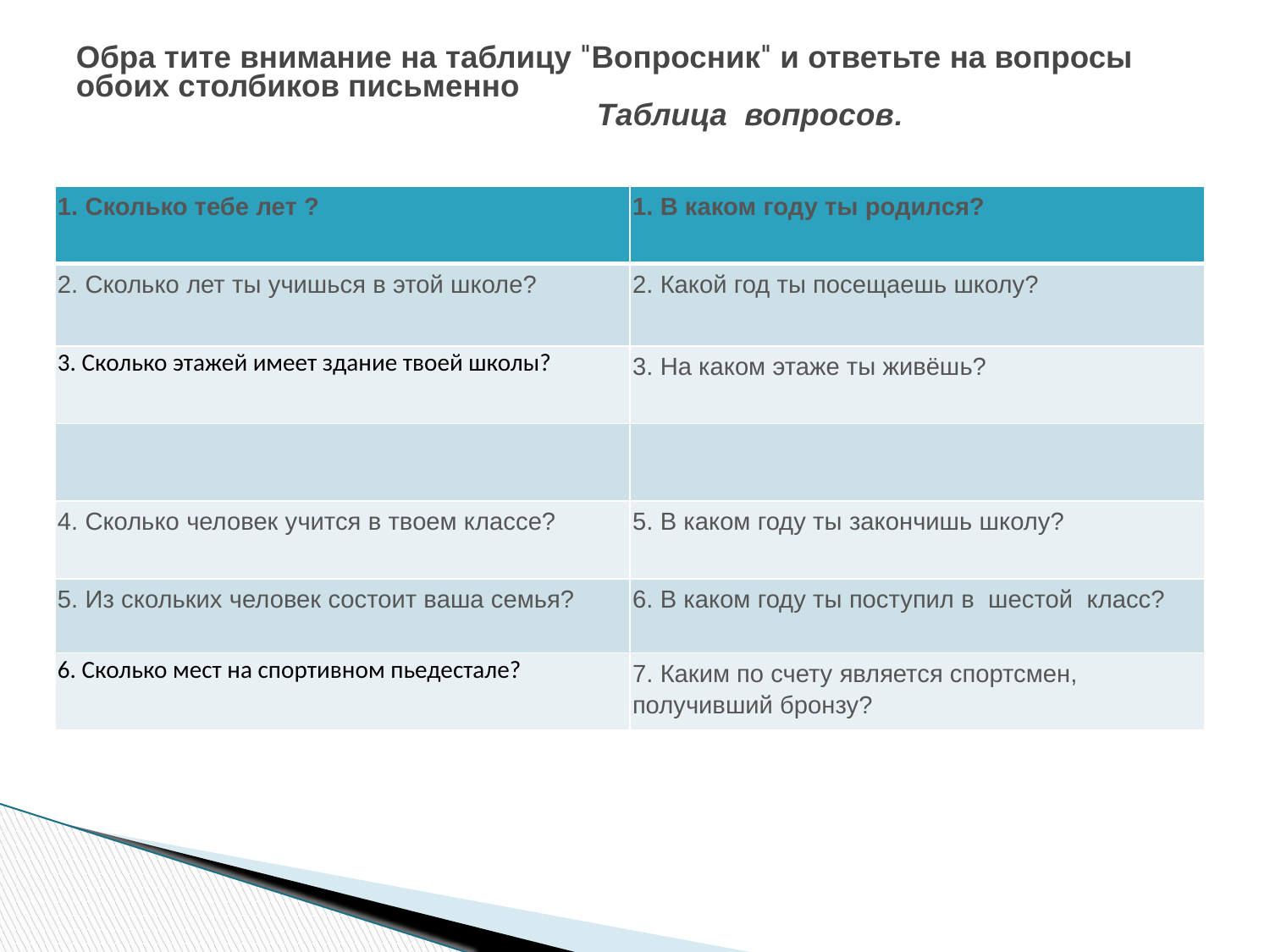

# Обра тите внимание на таблицу "Вопросник" и ответьте на вопросы обоих столбиков письменно                                                             Таблица  вопросов.
| 1. Сколько тебе лет ? | 1. В каком году ты родился? |
| --- | --- |
| 2. Сколько лет ты учишься в этой школе? | 2. Какой год ты посещаешь школу? |
| 3. Сколько этажей имеет здание твоей школы? | 3. На каком этаже ты живёшь? |
|  |  |
| 4. Сколько человек учится в твоем классе? | 5. В каком году ты закончишь школу? |
| 5. Из скольких человек состоит ваша семья? | 6. В каком году ты поступил в шестой класс? |
| 6. Сколько мест на спортивном пьедестале? | 7. Каким по счету является спортсмен, получивший бронзу? |